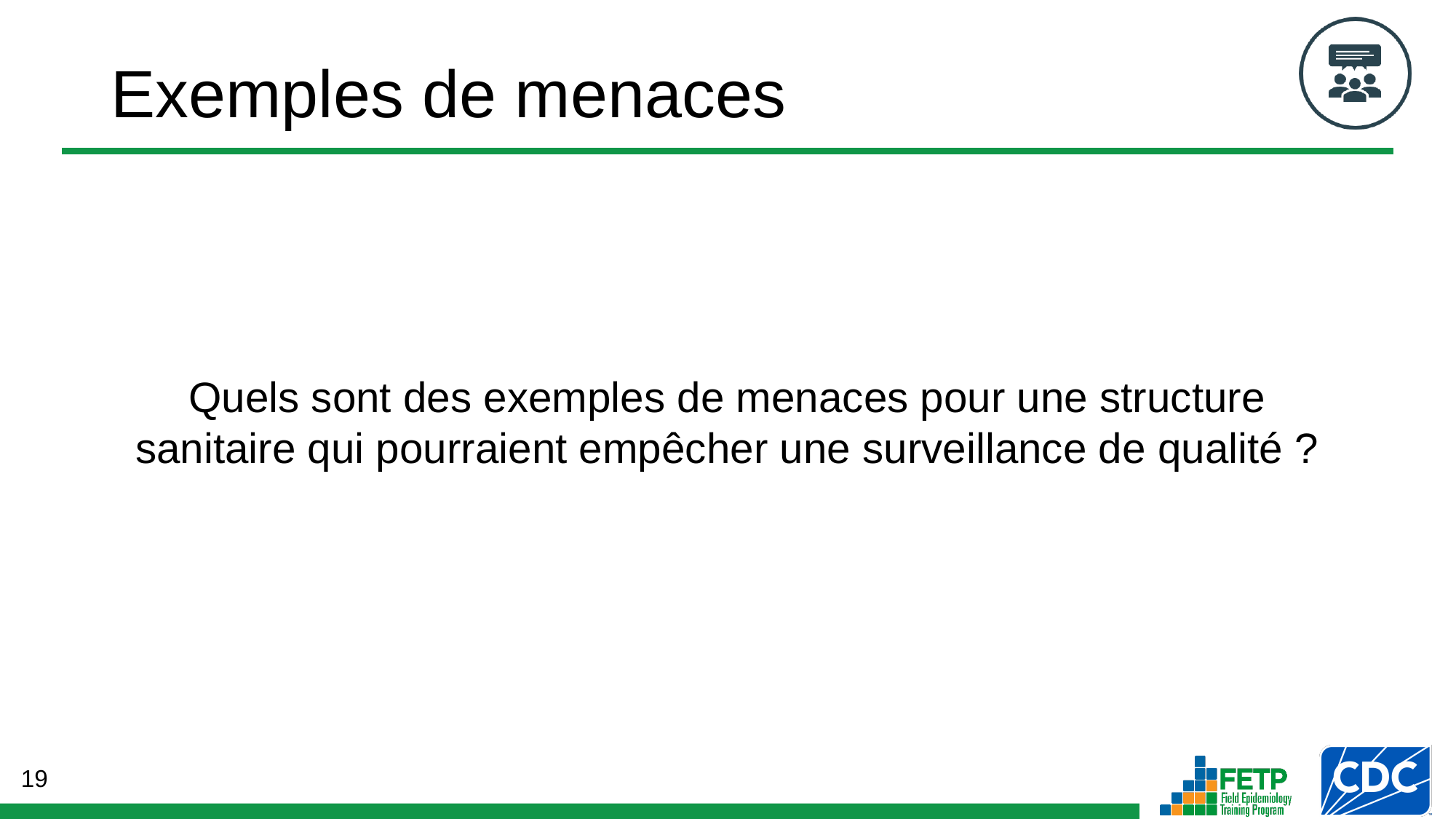

# Exemples de menaces
Quels sont des exemples de menaces pour une structure sanitaire qui pourraient empêcher une surveillance de qualité ?